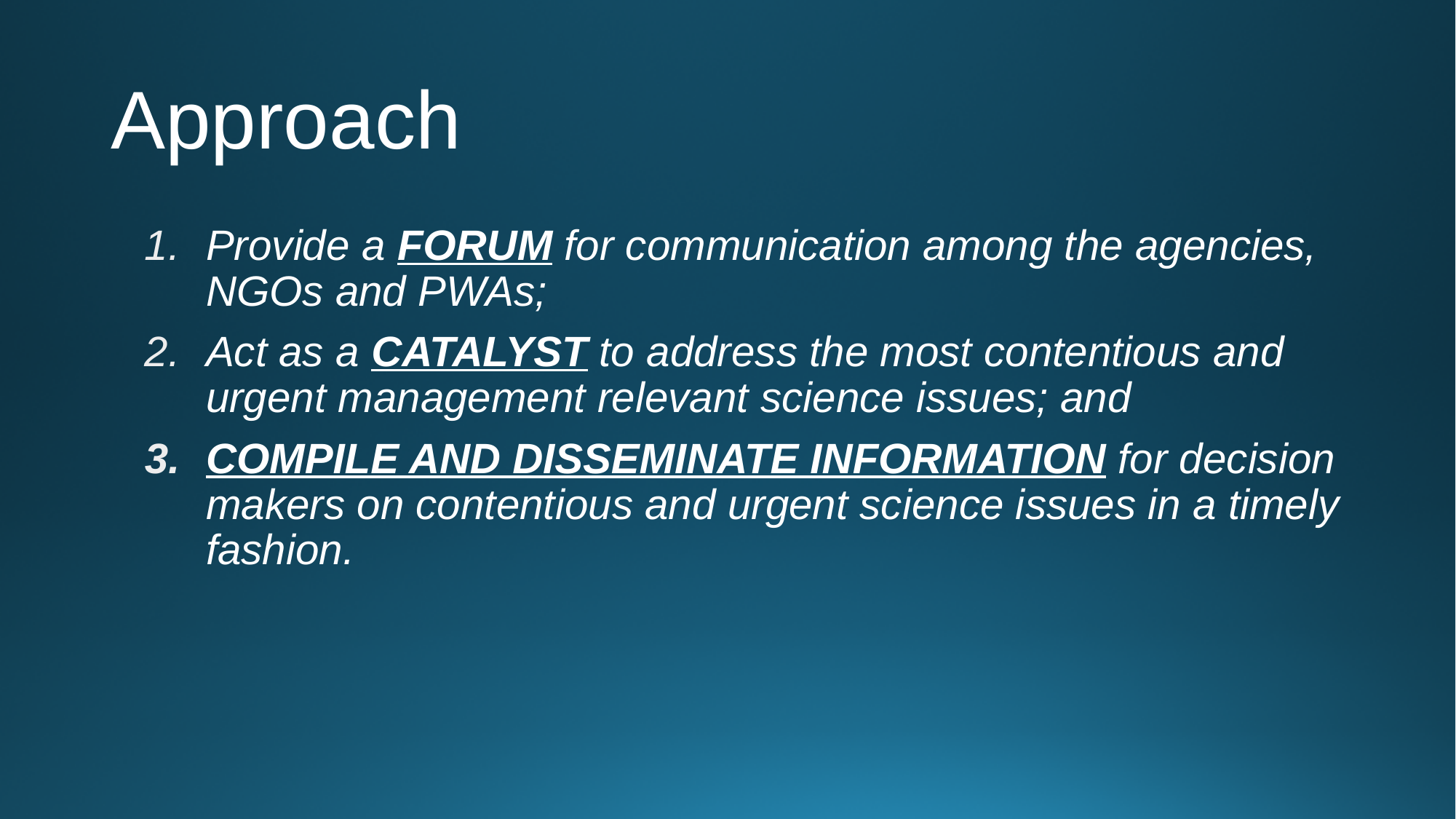

# Approach
Provide a FORUM for communication among the agencies, NGOs and PWAs;
Act as a CATALYST to address the most contentious and urgent management relevant science issues; and
COMPILE AND DISSEMINATE INFORMATION for decision makers on contentious and urgent science issues in a timely fashion.